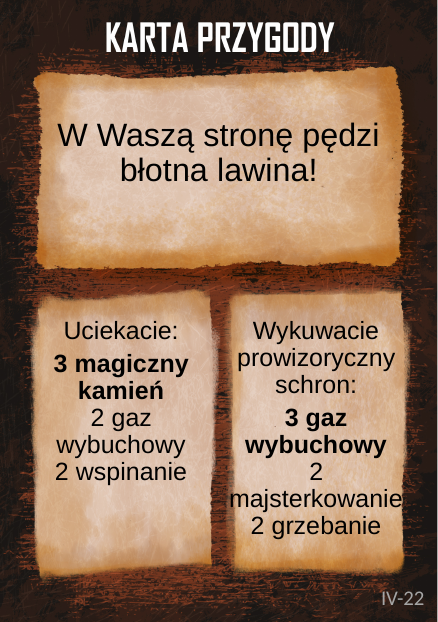

# W Waszą stronę pędzi błotna lawina!
Uciekacie:
3 magiczny kamień
2 gaz wybuchowy
2 wspinanie
Wykuwacie prowizoryczny schron:
3 gaz wybuchowy
2 majsterkowanie
2 grzebanie
IV-22